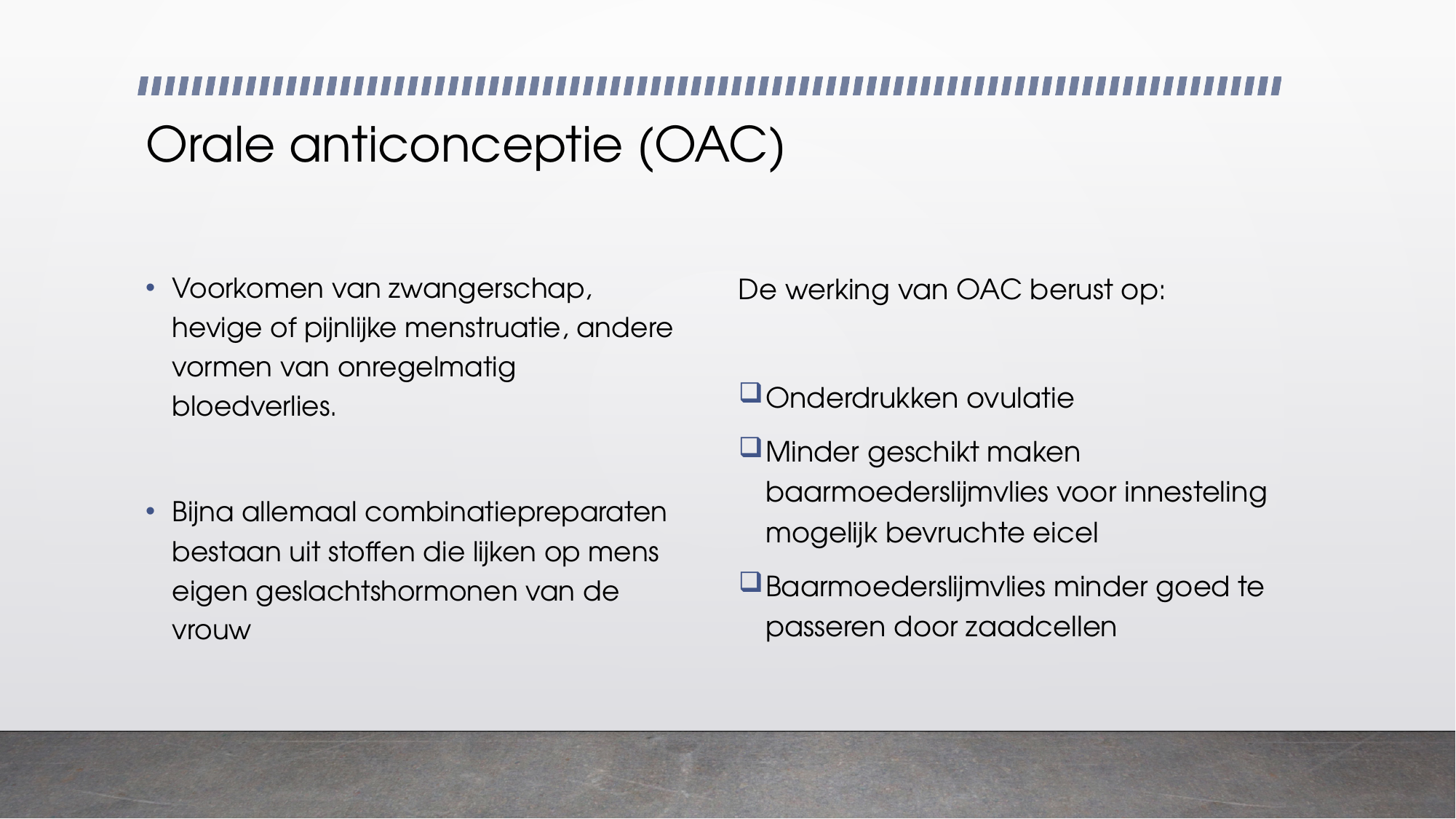

# Orale anticonceptie (OAC)
Voorkomen van zwangerschap, hevige of pijnlijke menstruatie, andere vormen van onregelmatig bloedverlies.

Bijna allemaal combinatiepreparaten bestaan uit stoffen die lijken op mens eigen geslachtshormonen van de vrouw

De werking van OAC berust op:

Onderdrukken ovulatie
Minder geschikt maken baarmoederslijmvlies voor innesteling mogelijk bevruchte eicel
Baarmoederslijmvlies minder goed te passeren door zaadcellen